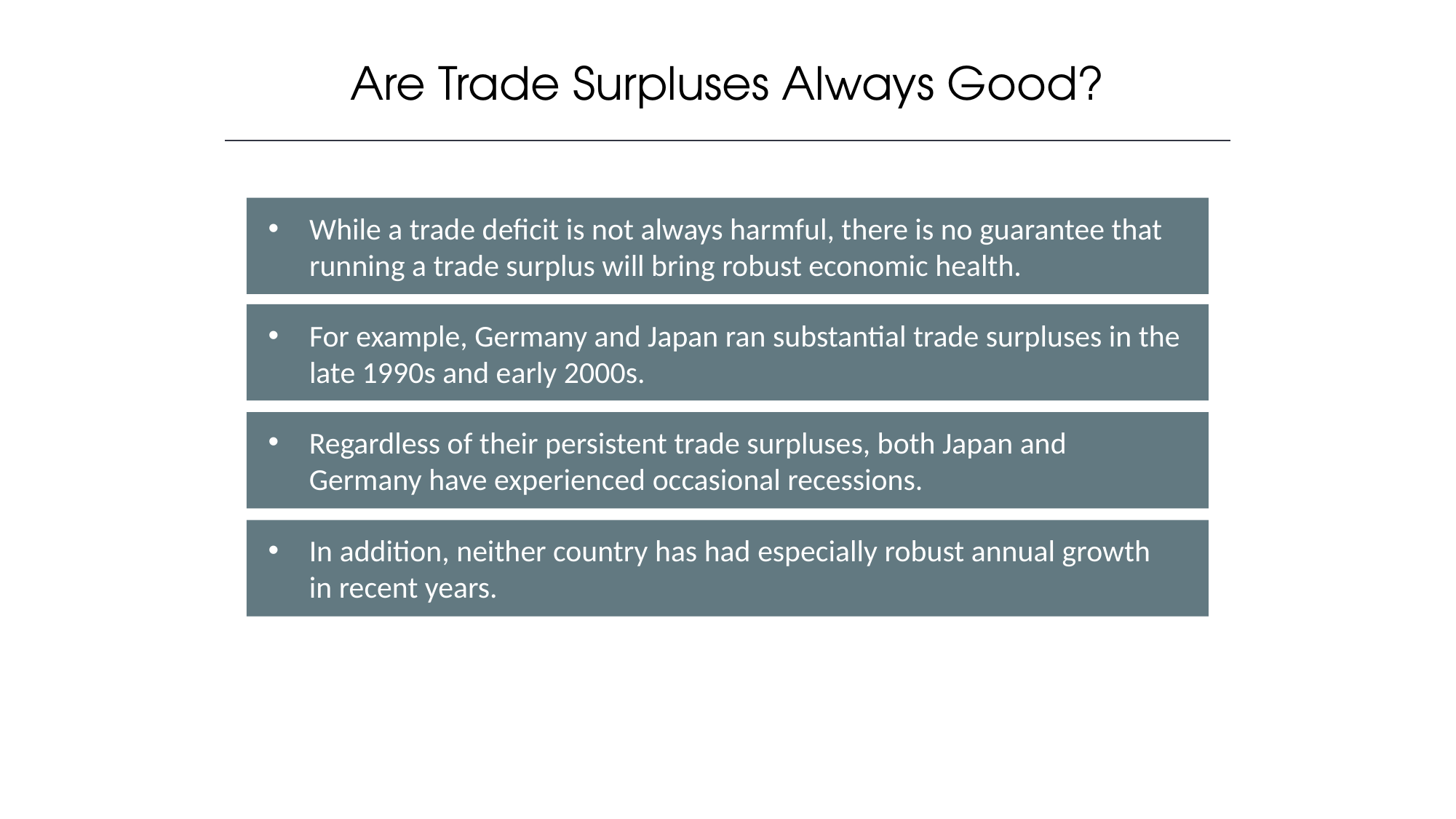

Are Trade Surpluses Always Good?

While a trade deficit is not always harmful, there is no guarantee that running a trade surplus will bring robust economic health.

For example, Germany and Japan ran substantial trade surpluses in the late 1990s and early 2000s.

Regardless of their persistent trade surpluses, both Japan and Germany have experienced occasional recessions.

In addition, neither country has had especially robust annual growth in recent years.